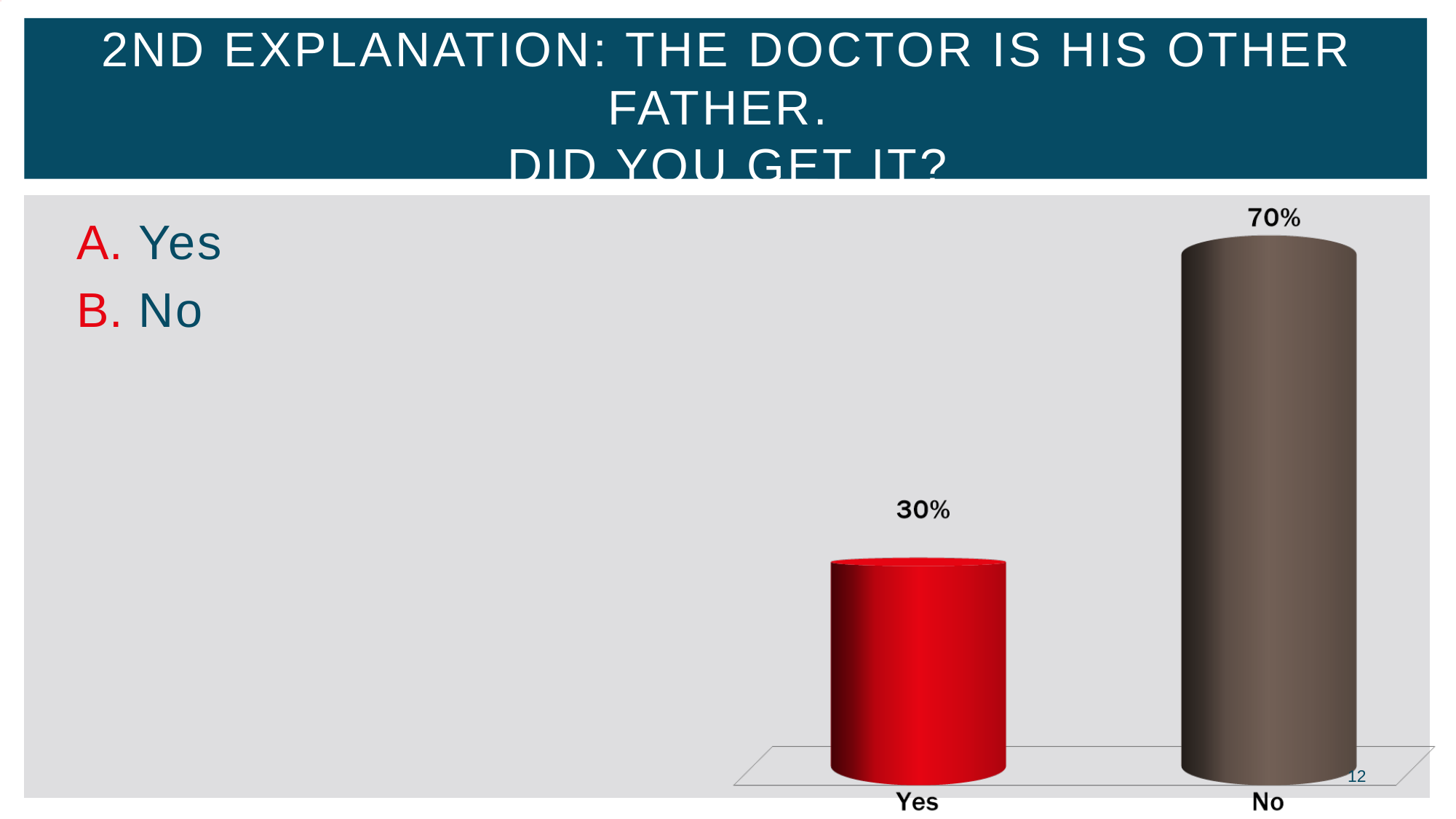

# 2nd explanation: The doctor is his other father. Did you get it?

Yes
No
12